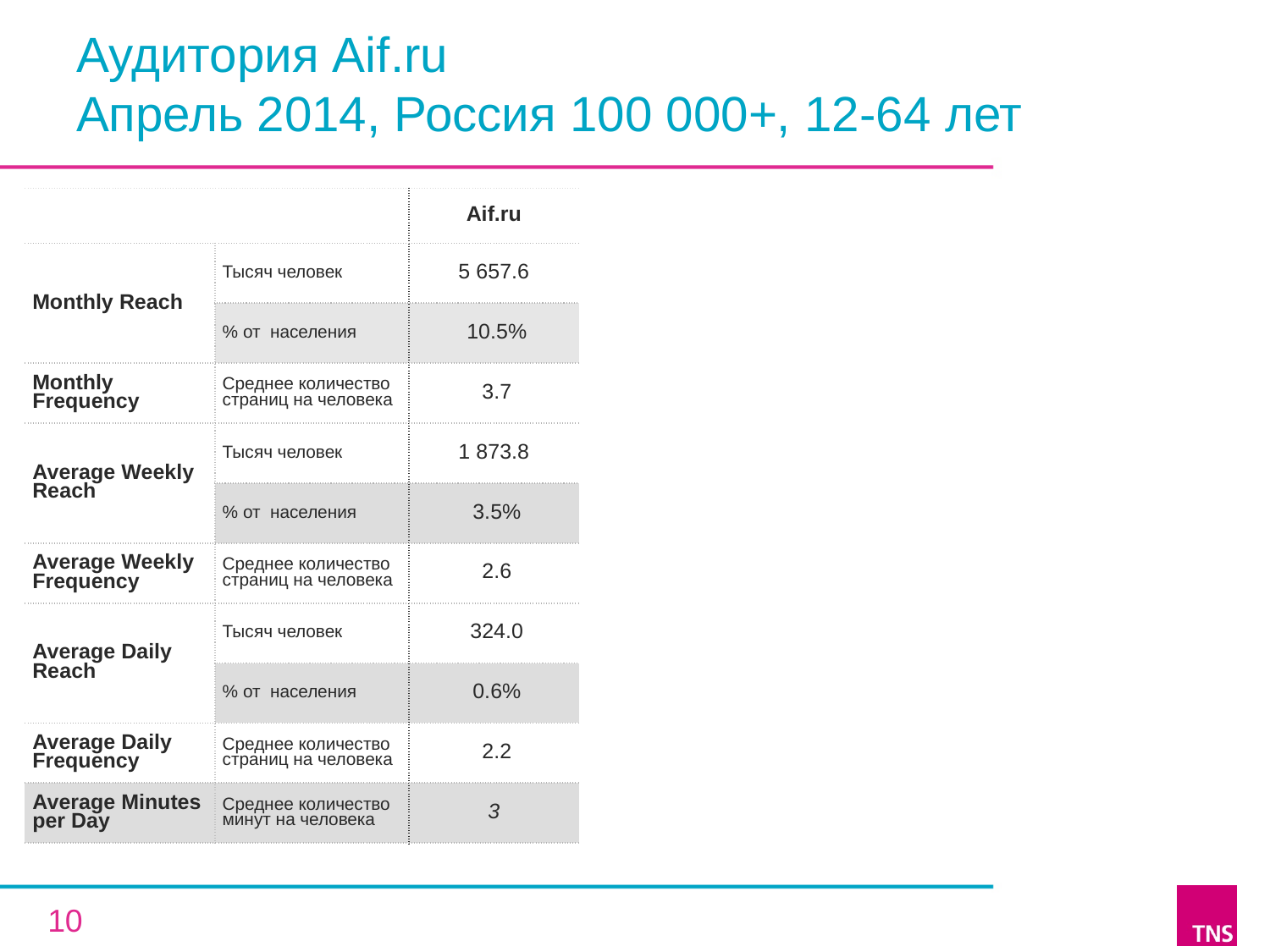

# Аудитория Aif.ru Апрель 2014, Россия 100 000+, 12-64 лет
|  |  | Aif.ru |
| --- | --- | --- |
| Monthly Reach | Тысяч человек | 5 657.6 |
|  | % от населения | 10.5% |
| Monthly Frequency | Среднее количество страниц на человека | 3.7 |
| Average Weekly Reach | Тысяч человек | 1 873.8 |
|  | % от населения | 3.5% |
| Average Weekly Frequency | Среднее количество страниц на человека | 2.6 |
| Average Daily Reach | Тысяч человек | 324.0 |
|  | % от населения | 0.6% |
| Average Daily Frequency | Среднее количество страниц на человека | 2.2 |
| Average Minutes per Day | Среднее количество минут на человека | 3 |

10